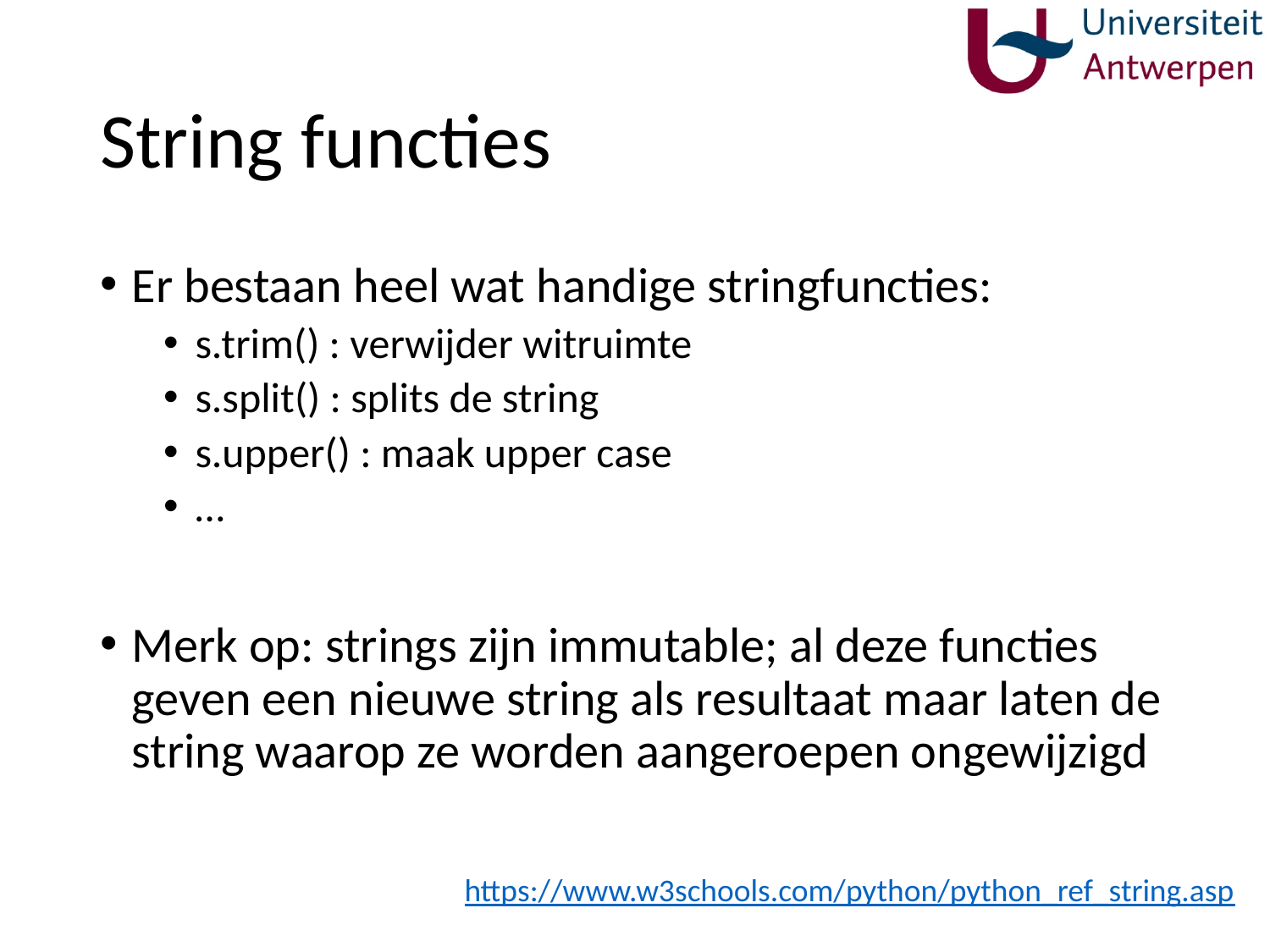

# String functies
Er bestaan heel wat handige stringfuncties:
s.trim() : verwijder witruimte
s.split() : splits de string
s.upper() : maak upper case
…

Merk op: strings zijn immutable; al deze functies geven een nieuwe string als resultaat maar laten de string waarop ze worden aangeroepen ongewijzigd
https://www.w3schools.com/python/python_ref_string.asp